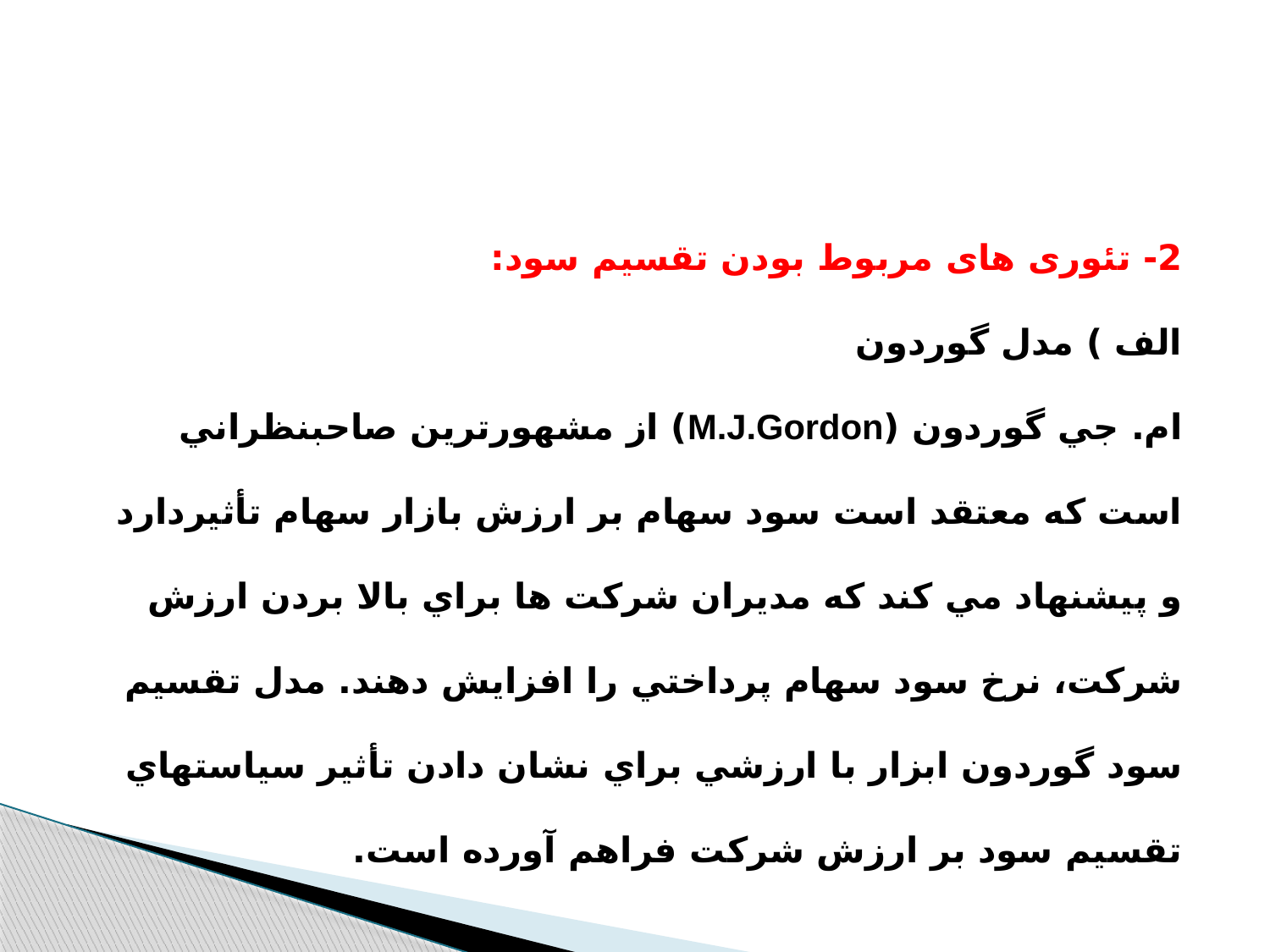

2- تئوری های مربوط بودن تقسيم سود:
الف ) مدل گوردون
ام. جي گوردون (M.J.Gordon) از مشهورترين صاحبنظراني است كه معتقد است سود سهام بر ارزش بازار سهام تأثيردارد و پيشنهاد مي كند كه مديران شركت ها براي بالا بردن ارزش شركت، نرخ سود سهام پرداختي را افزايش دهند. مدل تقسيم سود گوردون ابزار با ارزشي براي نشان دادن تأثير سياستهاي تقسيم سود بر ارزش شركت فراهم آورده است.